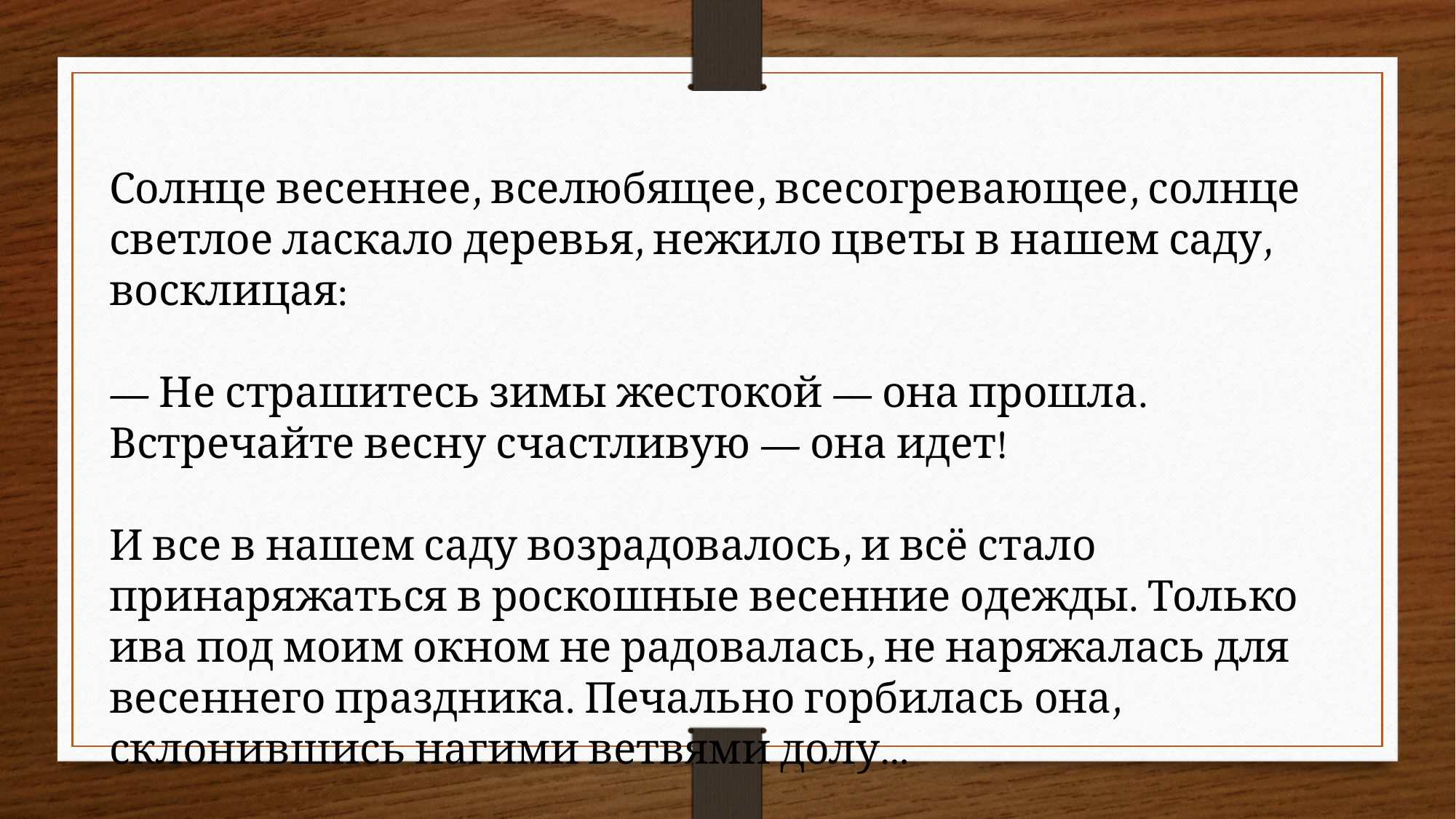

Солнце весеннее, вселюбящее, всесогревающее, солнце светлое ласкало деревья, нежило цветы в нашем саду, восклицая:

— Не страшитесь зимы жестокой — она прошла. Встречайте весну счастливую — она идет!

И все в нашем саду возрадовалось, и всё стало принаряжаться в роскошные весенние одежды. Только ива под моим окном не радовалась, не наряжалась для весеннего праздника. Печально горбилась она, склонившись нагими ветвями долу...